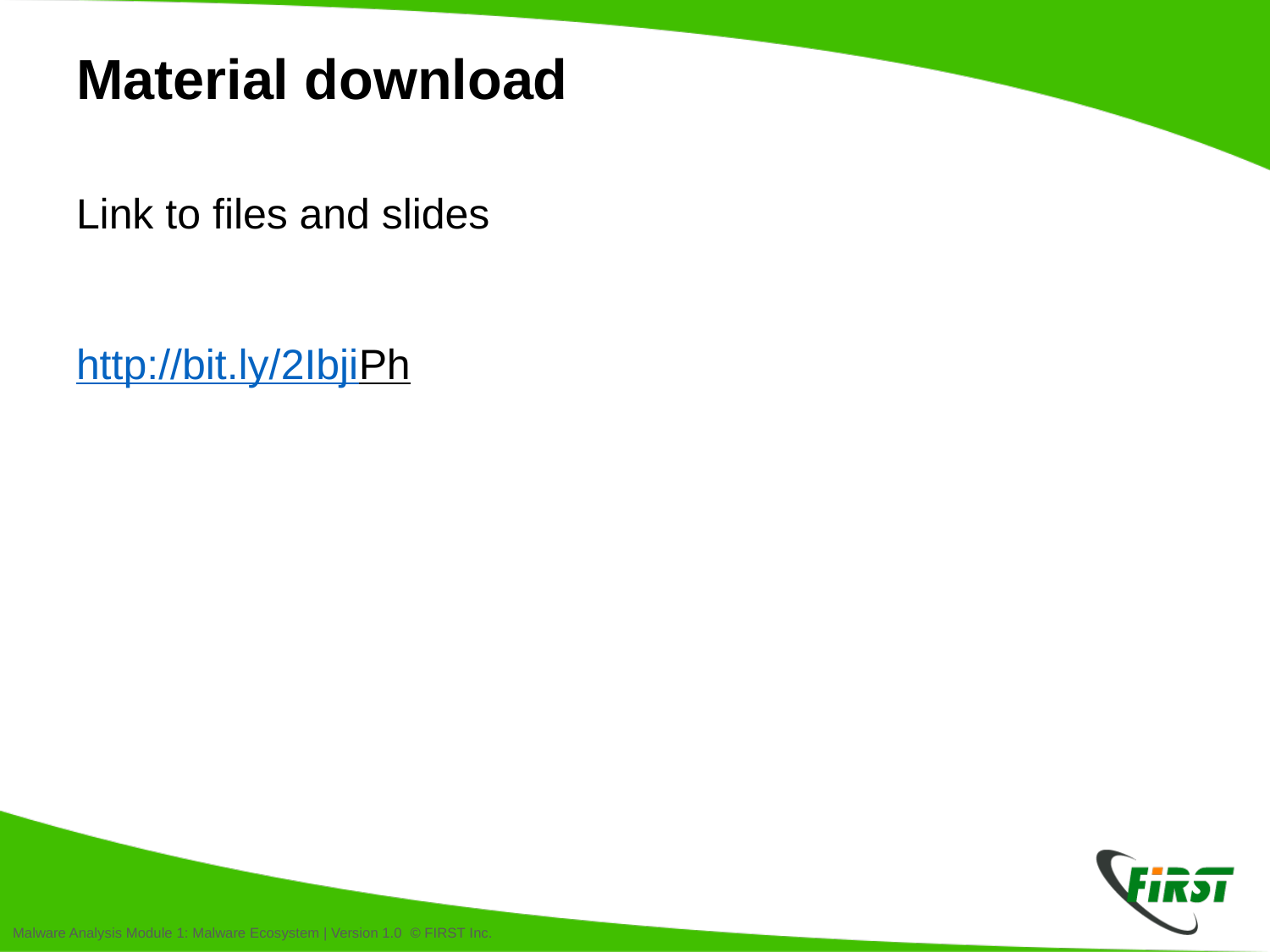

# Material download
Link to files and slides

http://bit.ly/2IbjiPh